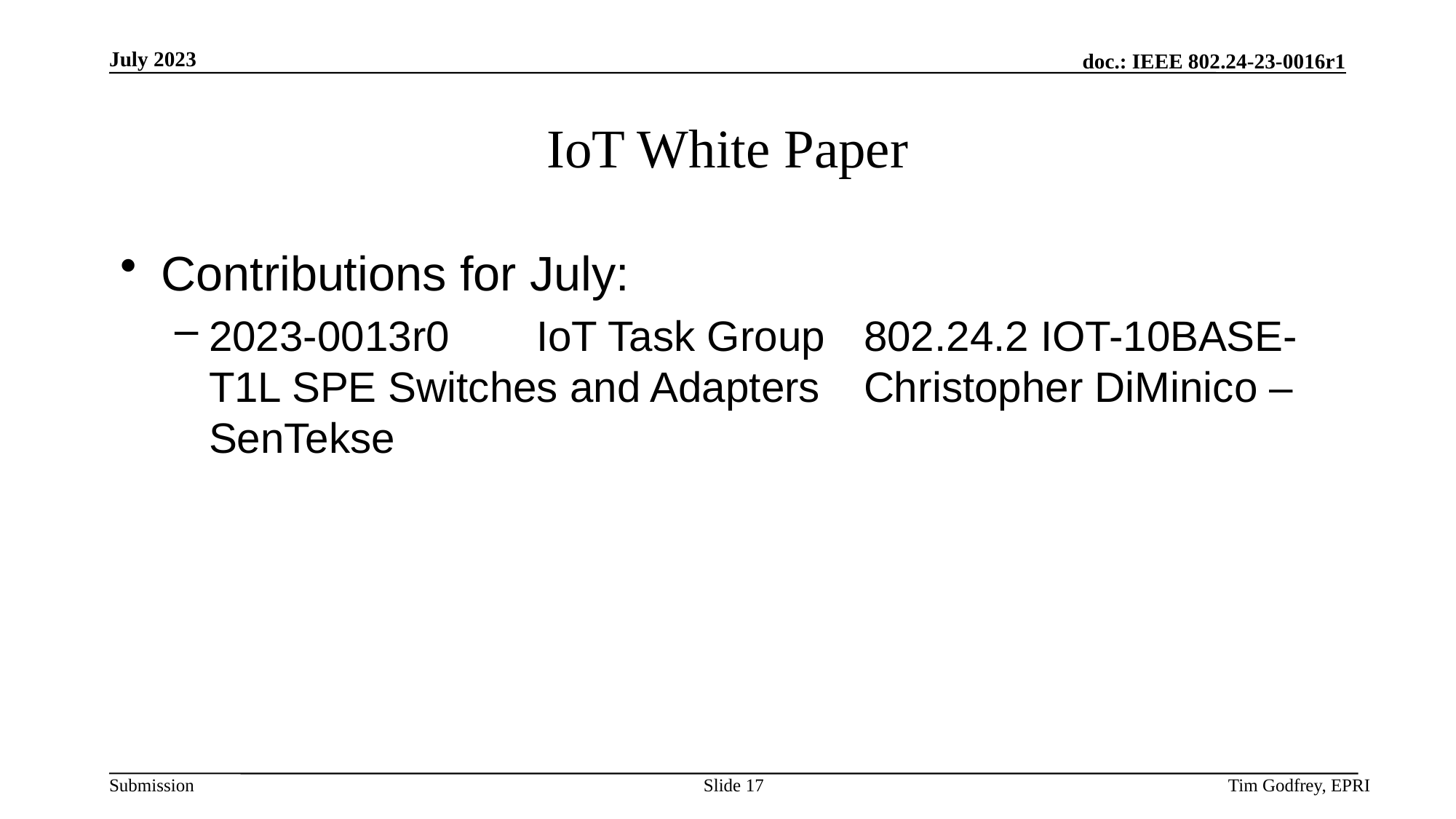

# IoT White Paper
Contributions for July:
2023-0013r0 	IoT Task Group 	802.24.2 IOT-10BASE-T1L SPE Switches and Adapters 	Christopher DiMinico – SenTekse

Slide 17
Tim Godfrey, EPRI